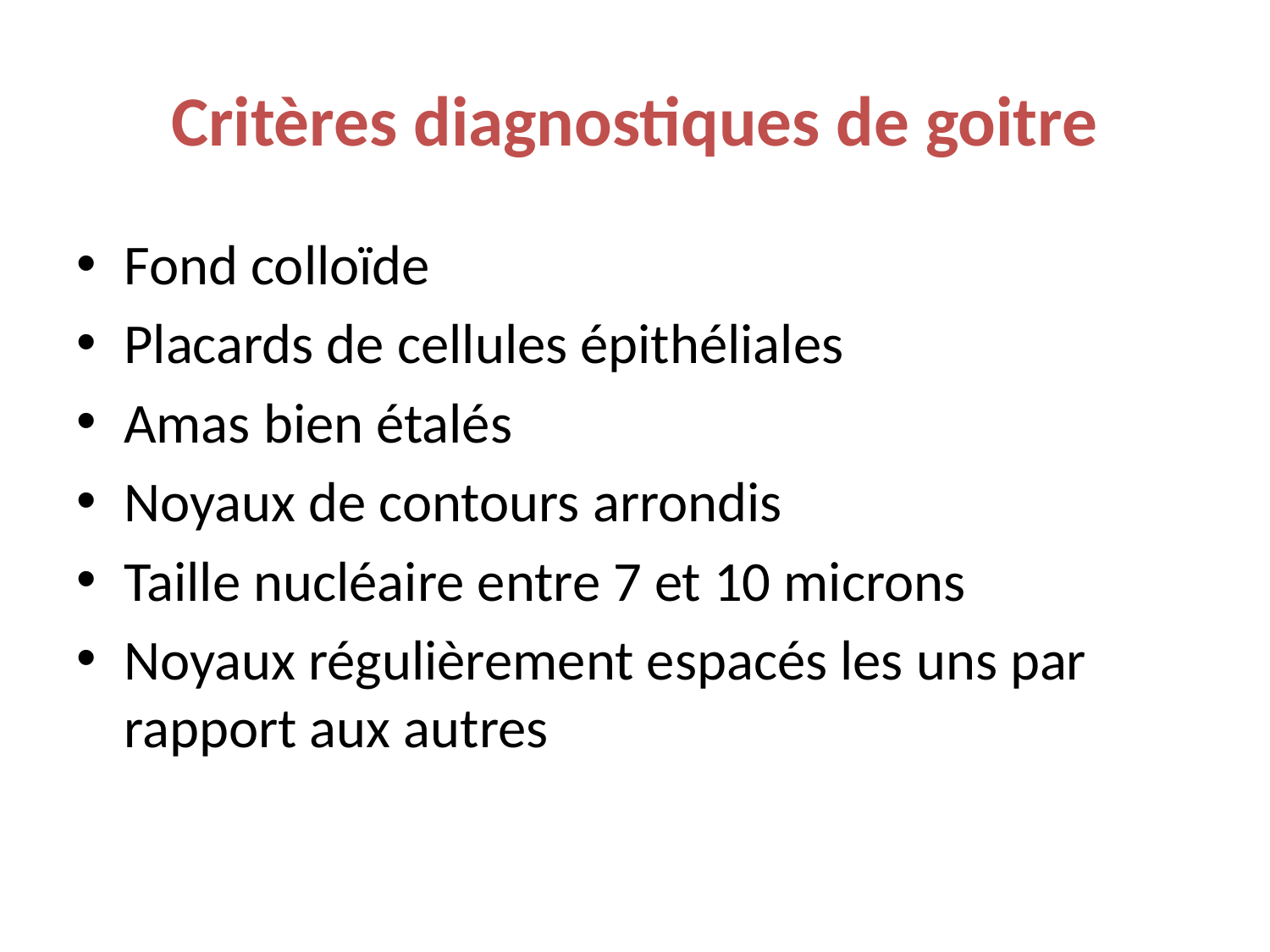

# Critères diagnostiques de goitre
Fond colloïde
Placards de cellules épithéliales
Amas bien étalés
Noyaux de contours arrondis
Taille nucléaire entre 7 et 10 microns
Noyaux régulièrement espacés les uns par rapport aux autres